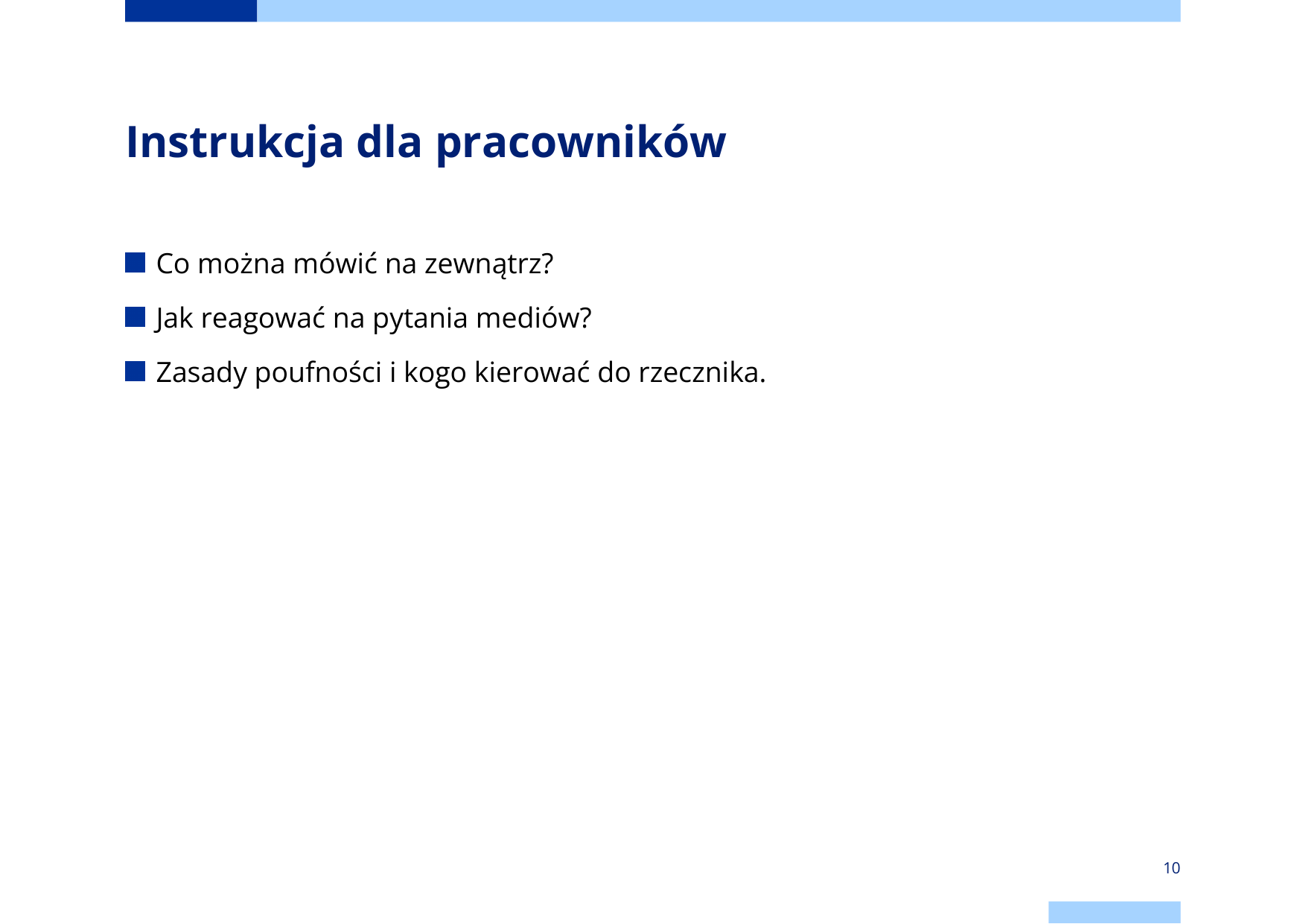

# Instrukcja dla pracowników
Co można mówić na zewnątrz?
Jak reagować na pytania mediów?
Zasady poufności i kogo kierować do rzecznika.
10